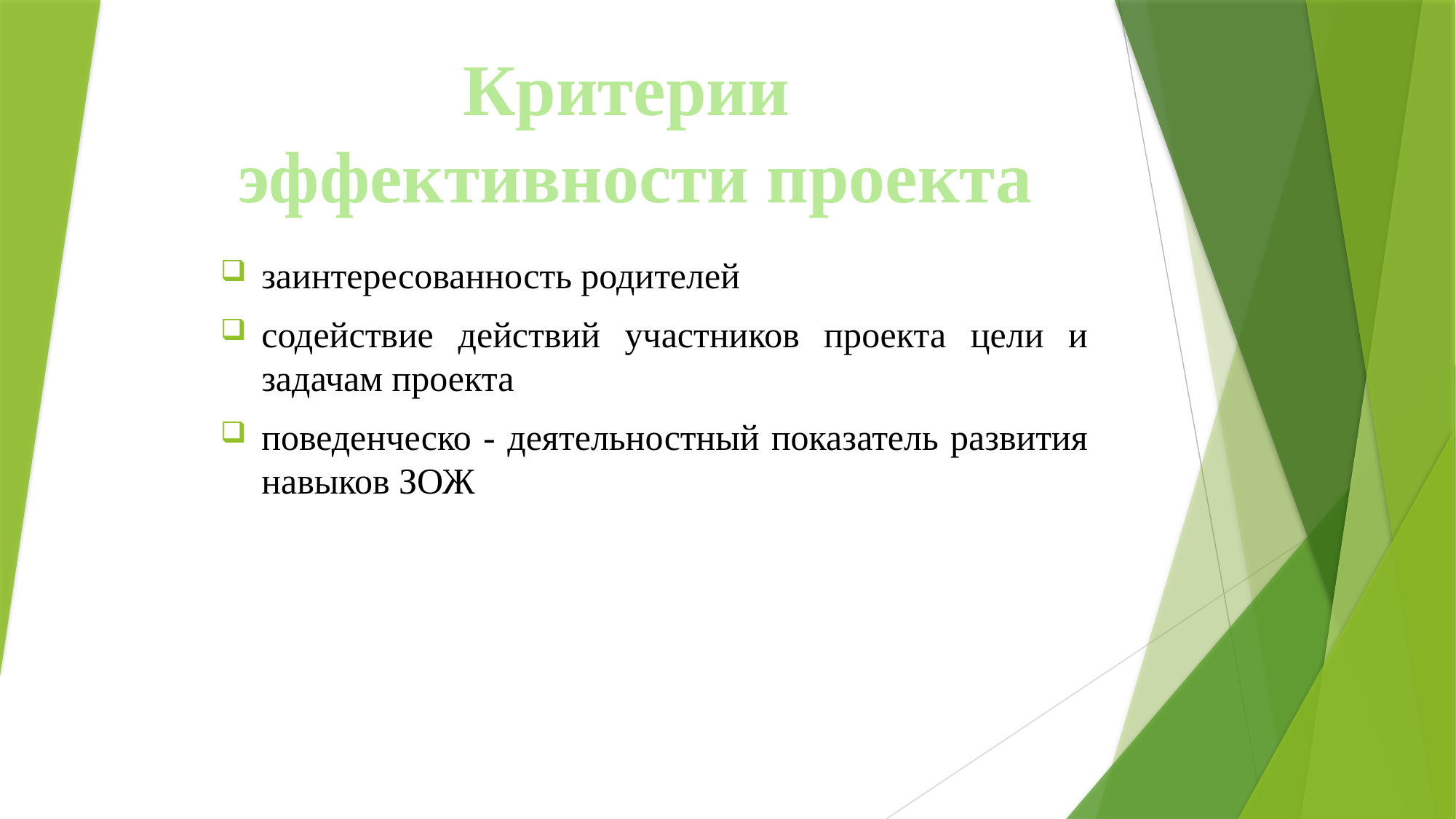

# Критерии эффективности проекта
заинтересованность родителей
содействие действий участников проекта цели и задачам проекта
поведенческо - деятельностный показатель развития навыков ЗОЖ